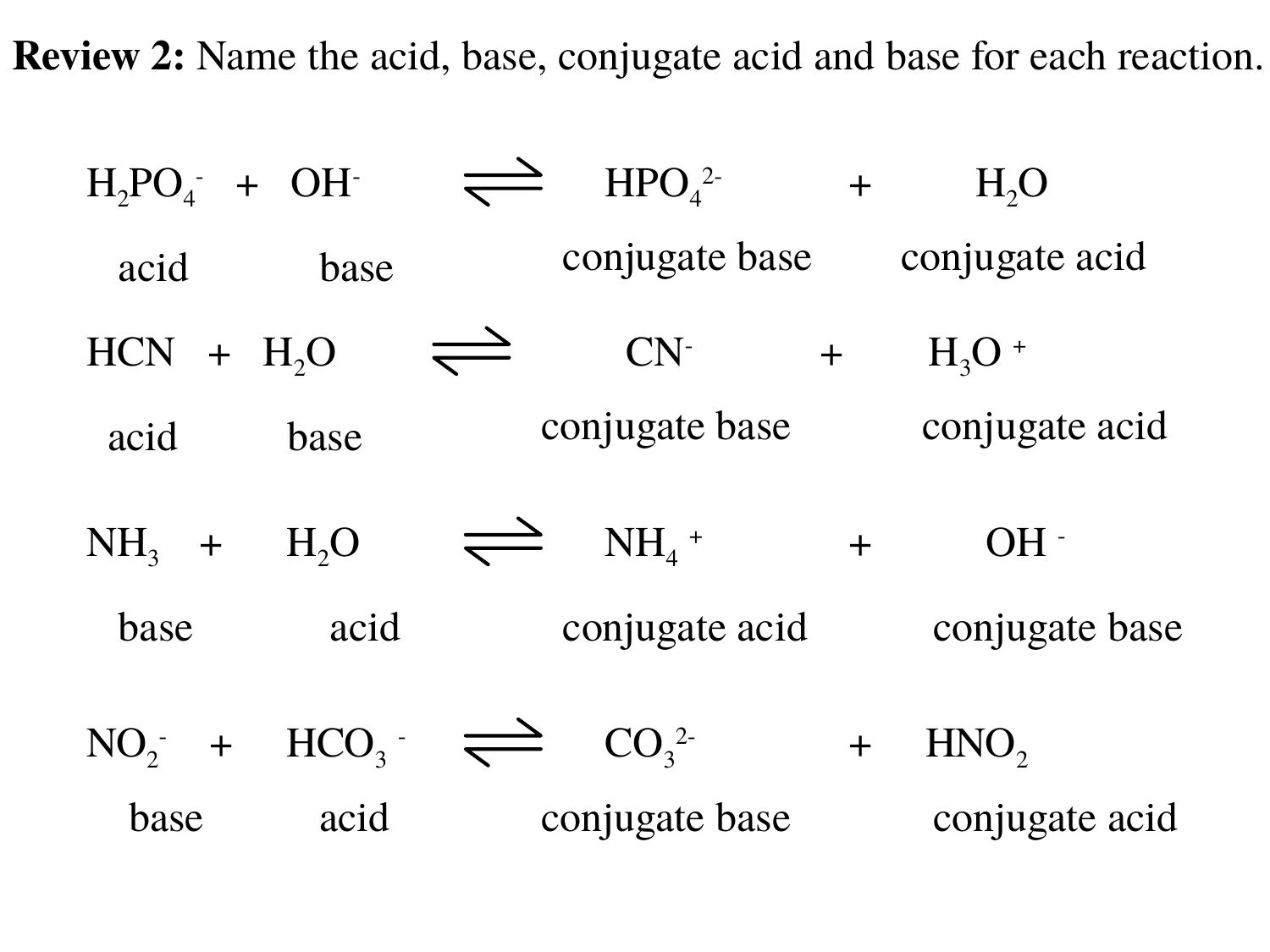

Review 2: Name the acid, base, conjugate acid and base for each reaction.
H2PO4-   +   OH- 		 HPO42-   	+   	H2O

conjugate base
conjugate acid
acid
base
HCN   +   H2O 		   CN-            +        H3O +

conjugate base
conjugate acid
acid
base
NH3     +      H2O		 NH4 +    	+	 OH -

base
acid
conjugate acid
conjugate base
NO2-    +     HCO3 - 	  	 CO32-   	+     HNO2

base
acid
conjugate base
conjugate acid